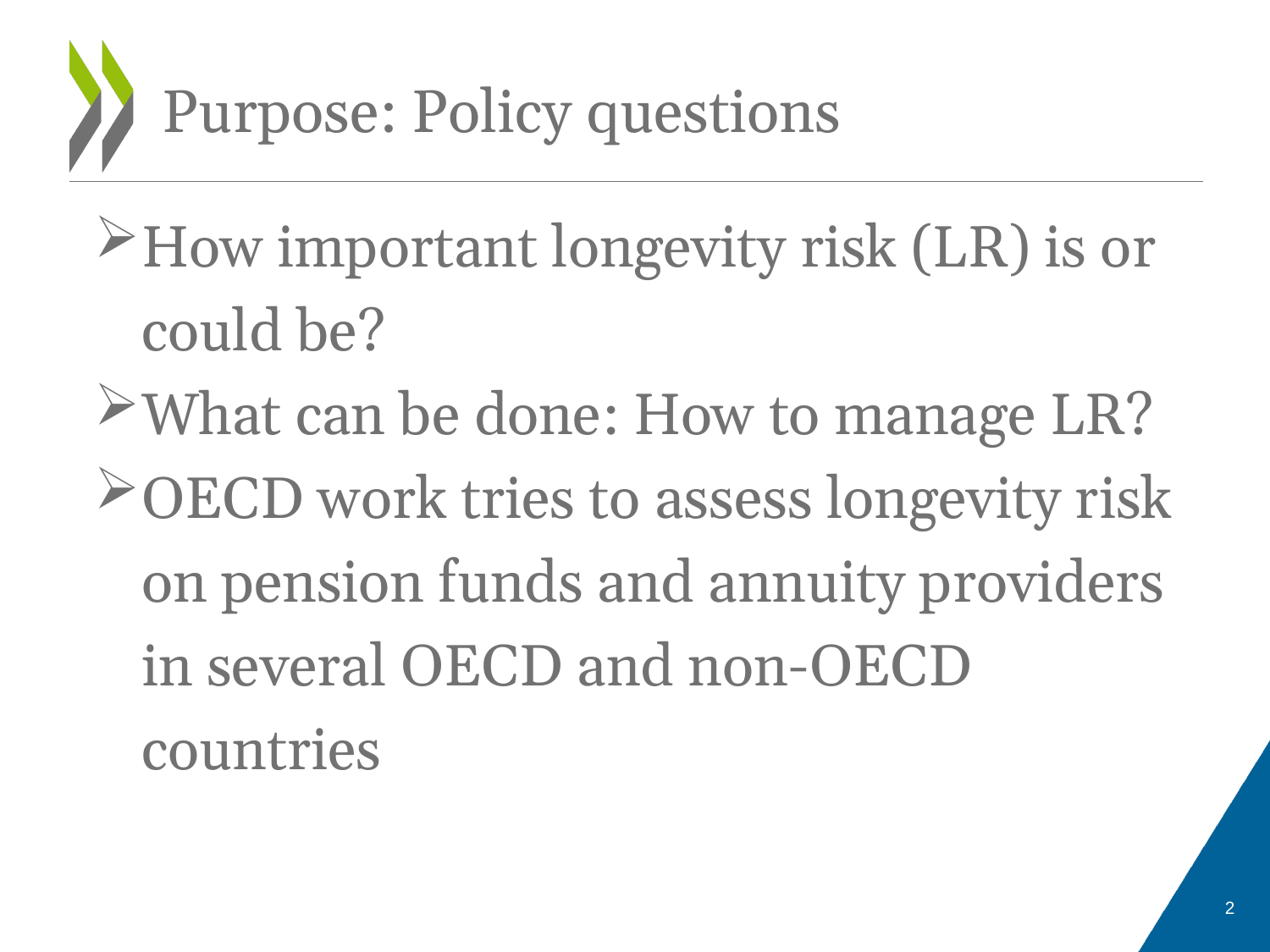

Purpose: Policy questions
How important longevity risk (LR) is or could be?
What can be done: How to manage LR?
OECD work tries to assess longevity risk on pension funds and annuity providers in several OECD and non-OECD countries
2